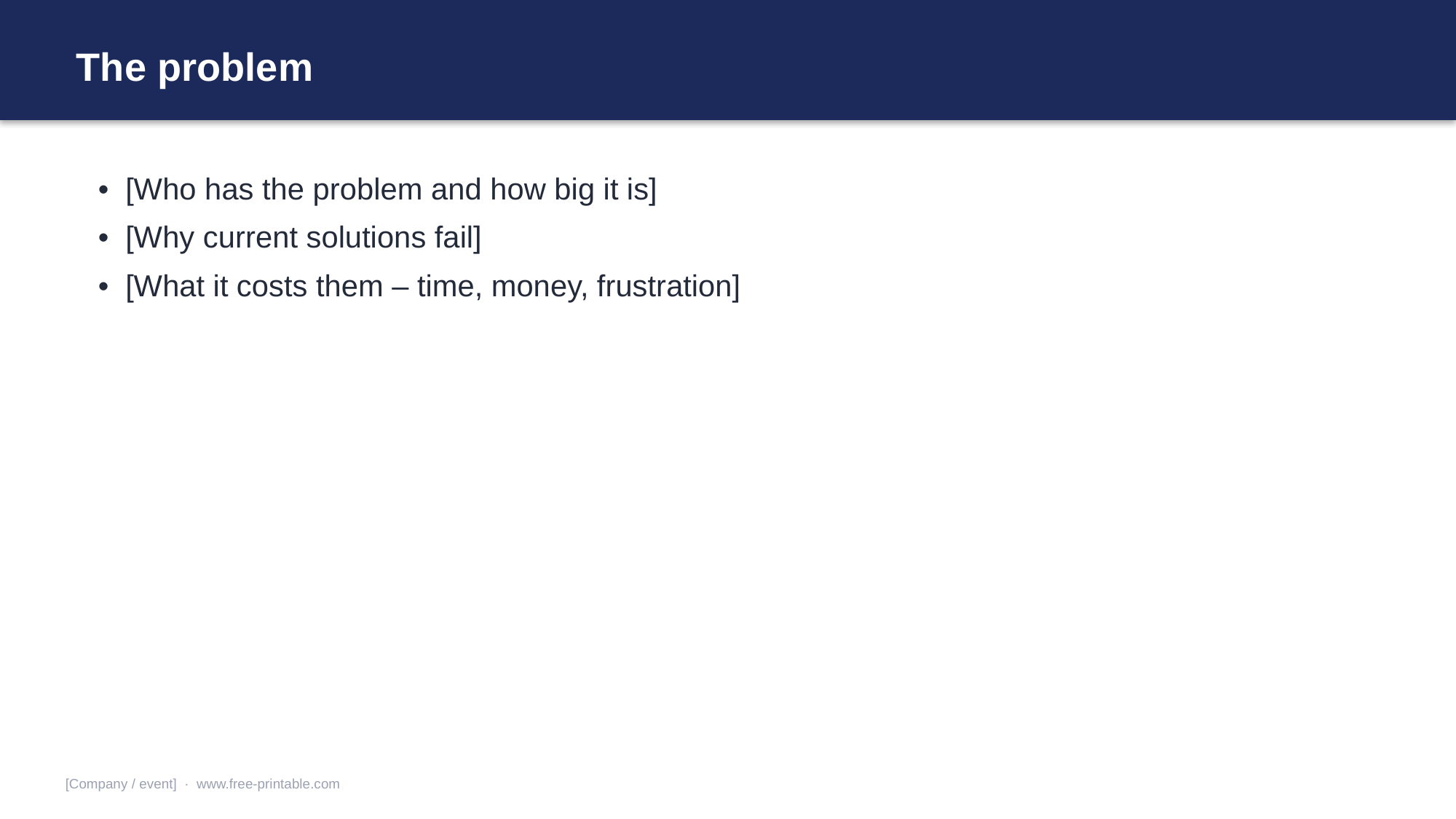

The problem
•  [Who has the problem and how big it is]
•  [Why current solutions fail]
•  [What it costs them – time, money, frustration]
[Company / event]  ·  www.free-printable.com